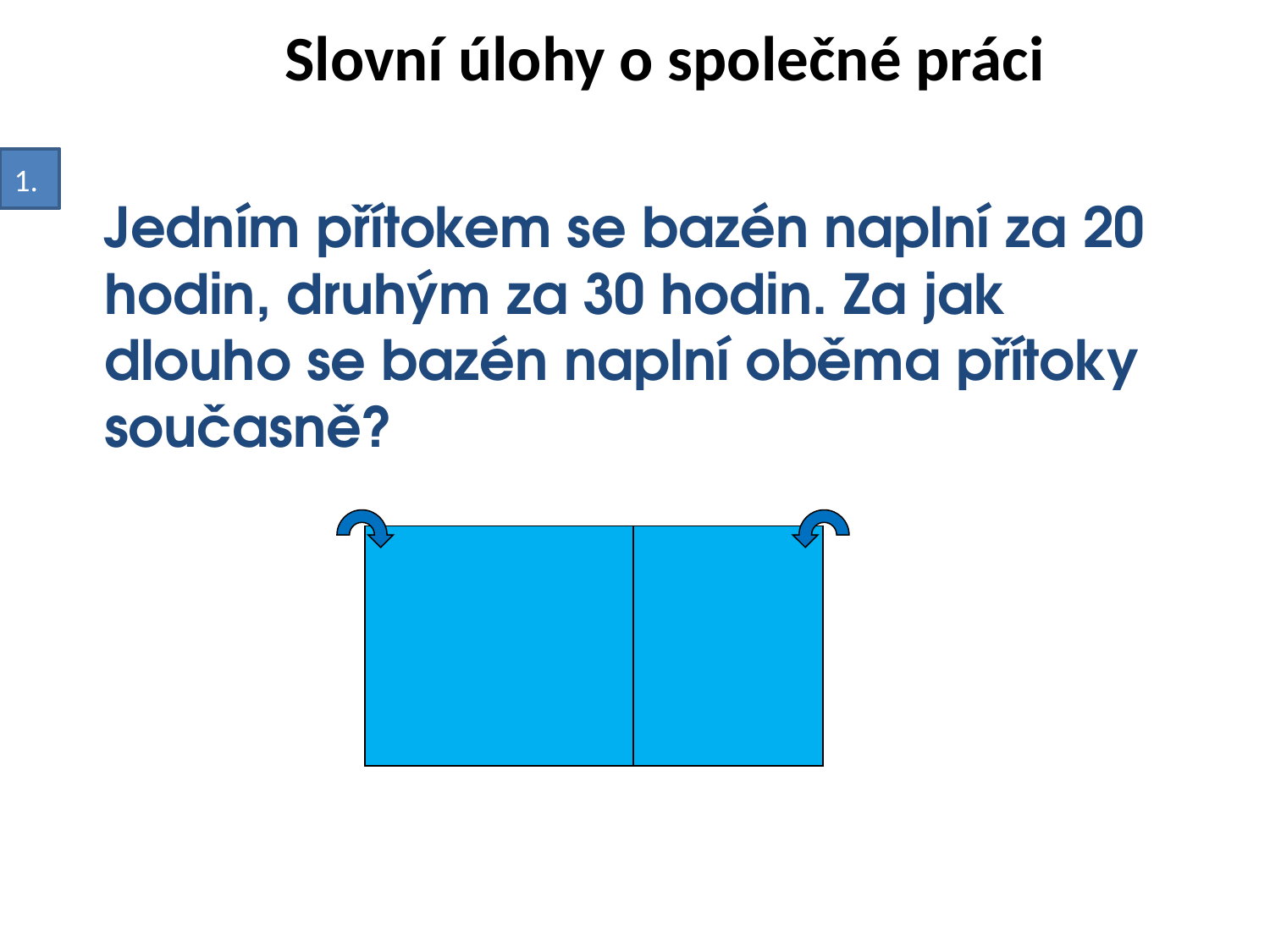

# Slovní úlohy o společné práci
1.
   Jedním přítokem se bazén naplní za 20 hodin, druhým za 30 hodin. Za jak dlouho se bazén naplní oběma přítoky současně?